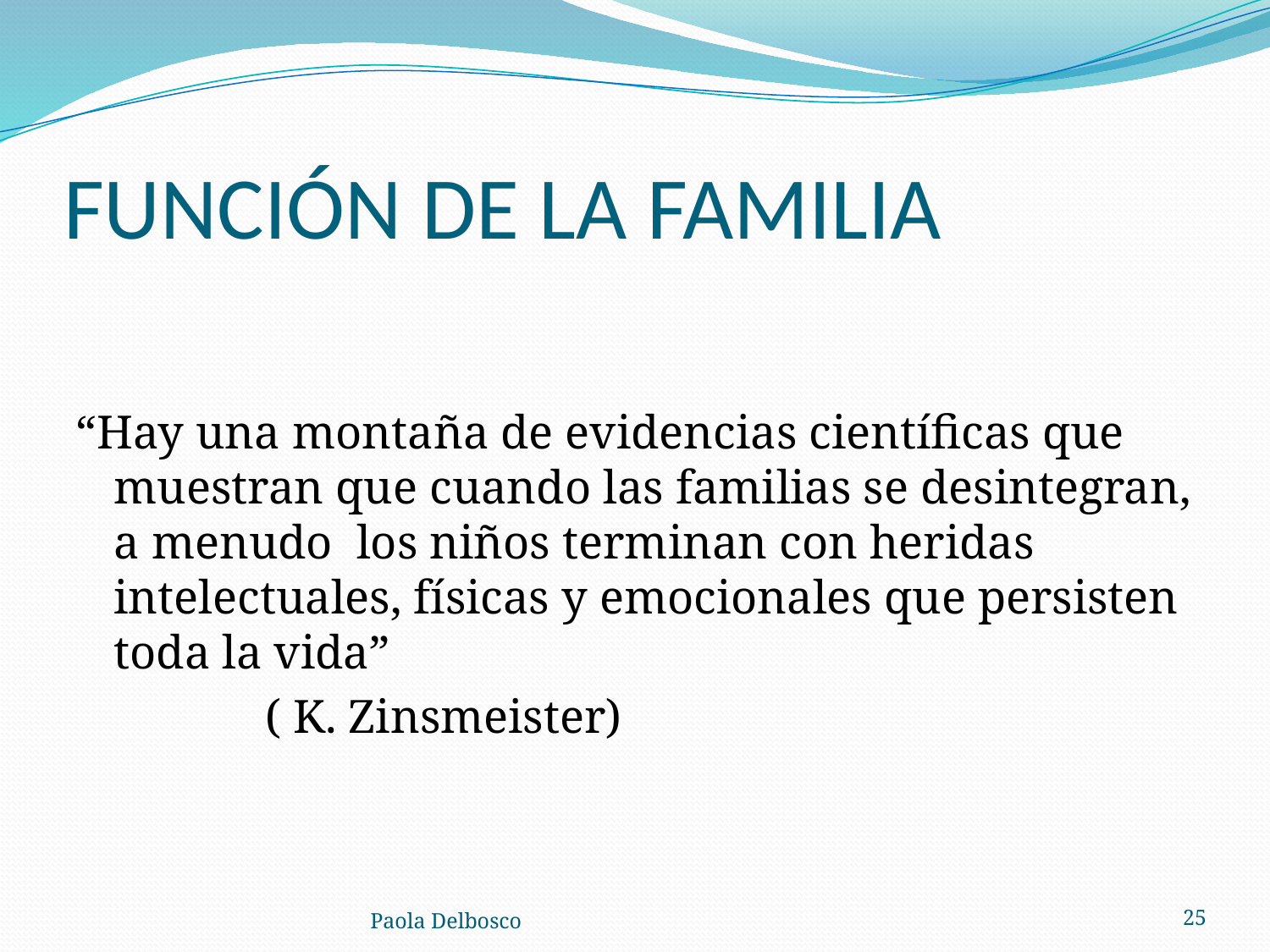

# FUNCIÓN DE LA FAMILIA

“Hay una montaña de evidencias científicas que muestran que cuando las familias se desintegran, a menudo  los niños terminan con heridas intelectuales, físicas y emocionales que persisten toda la vida”
                ( K. Zinsmeister)
Paola Delbosco
25